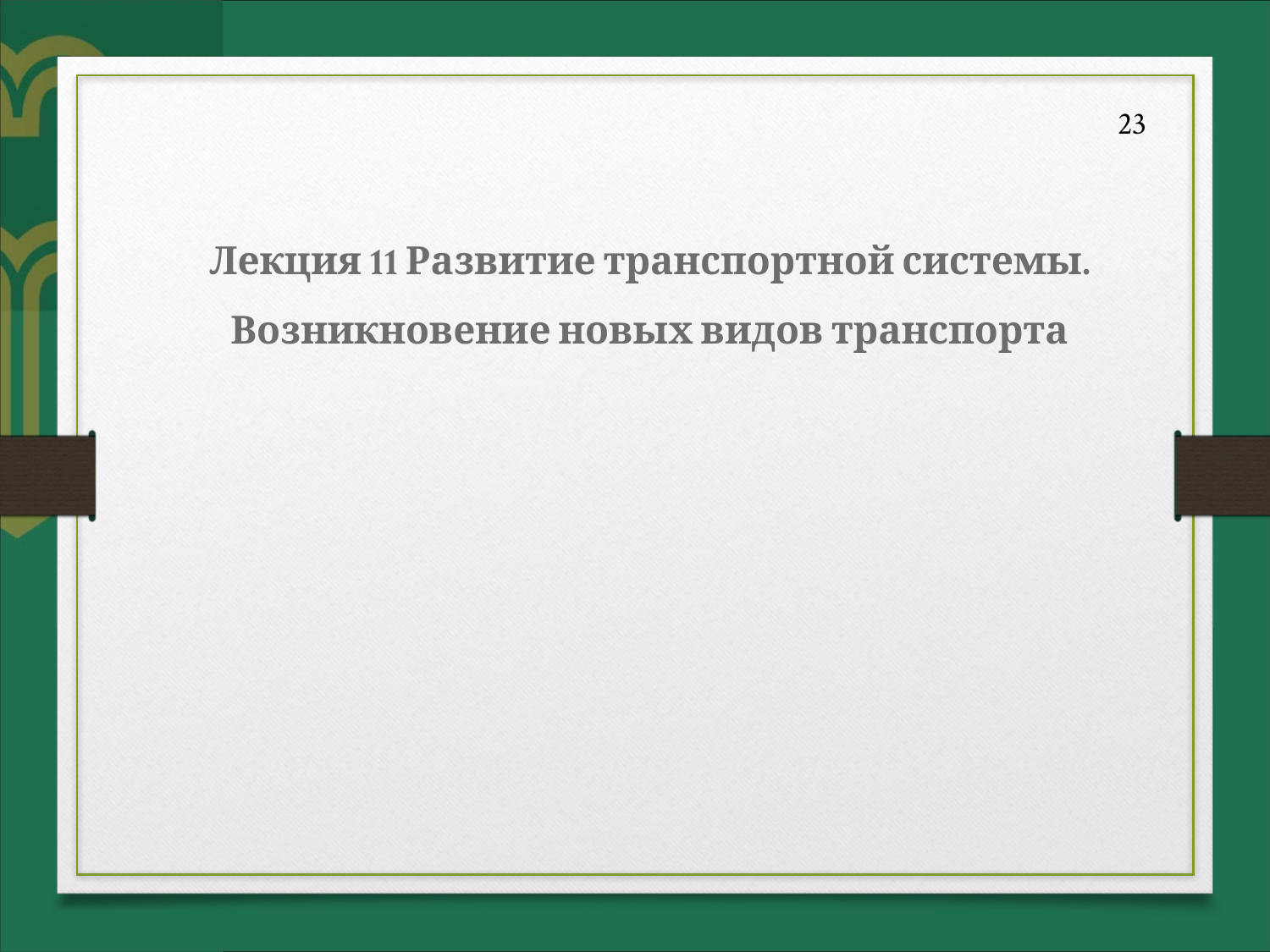

23
# Лекция 11 Развитие транспортной системы. Возникновение новых видов транспорта